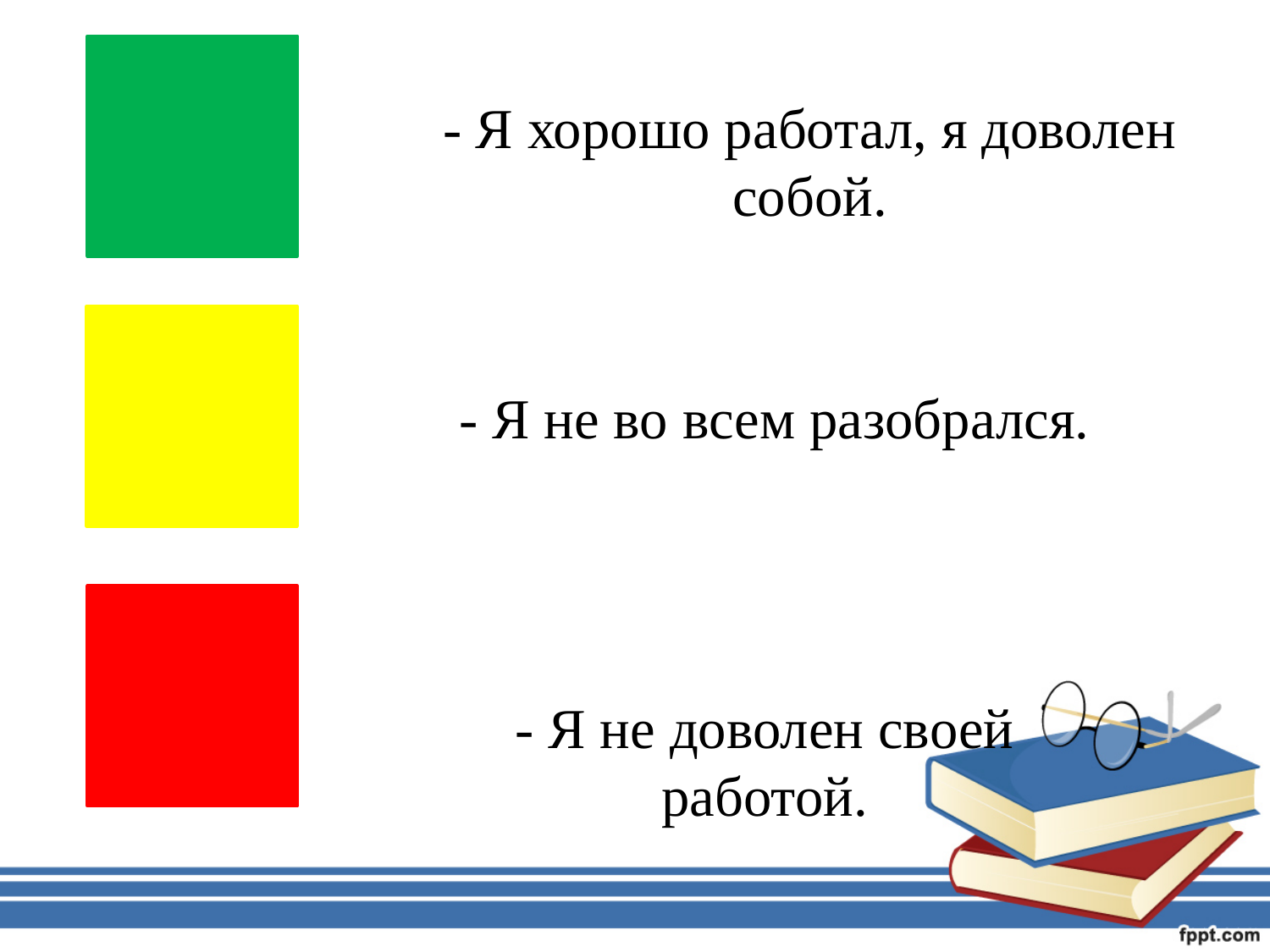

- Я хорошо работал, я доволен собой.

- Я не во всем разобрался.

- Я не доволен своей работой.